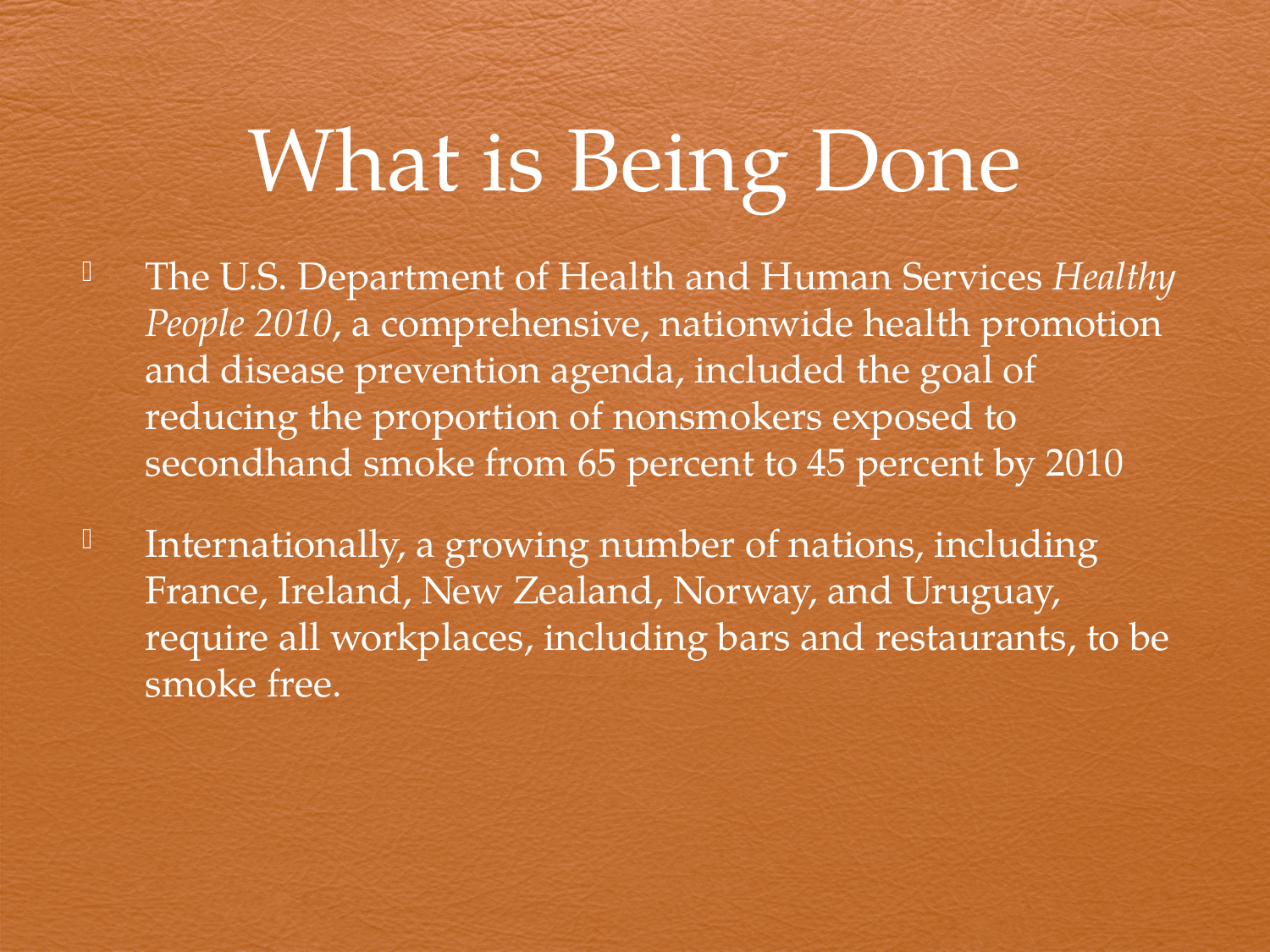

What is Being Done
The U.S. Department of Health and Human Services Healthy People 2010, a comprehensive, nationwide health promotion and disease prevention agenda, included the goal of reducing the proportion of nonsmokers exposed to secondhand smoke from 65 percent to 45 percent by 2010
Internationally, a growing number of nations, including France, Ireland, New Zealand, Norway, and Uruguay, require all workplaces, including bars and restaurants, to be smoke free.